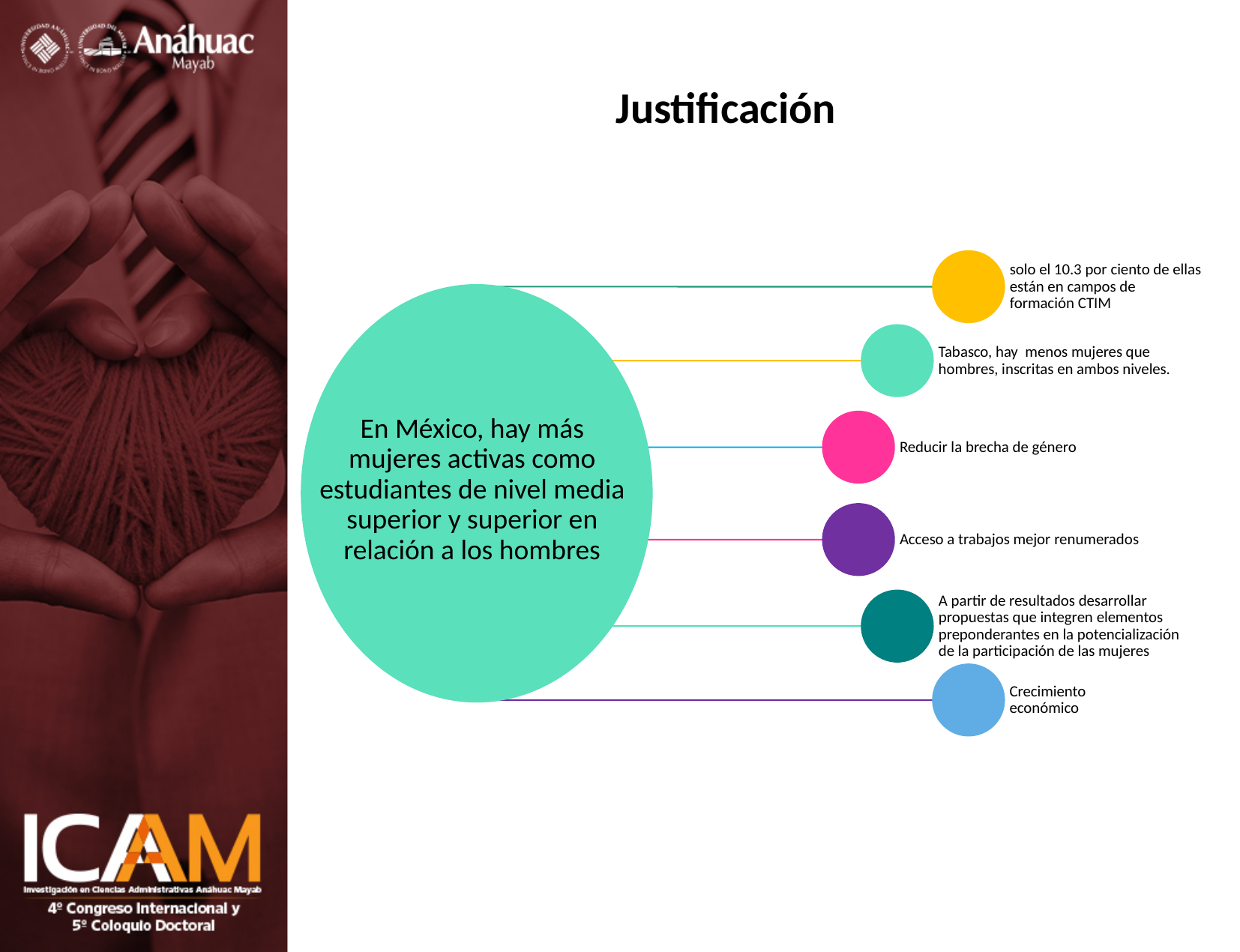

Justificación
En México, hay más mujeres activas como estudiantes de nivel media superior y superior en relación a los hombres
solo el 10.3 por ciento de ellas están en campos de formación CTIM
Tabasco, hay  menos mujeres que hombres, inscritas en ambos niveles.
Reducir la brecha de género
Acceso a trabajos mejor renumerados
A partir de resultados desarrollar propuestas que integren elementos preponderantes en la potencialización de la participación de las mujeres
Crecimiento económico